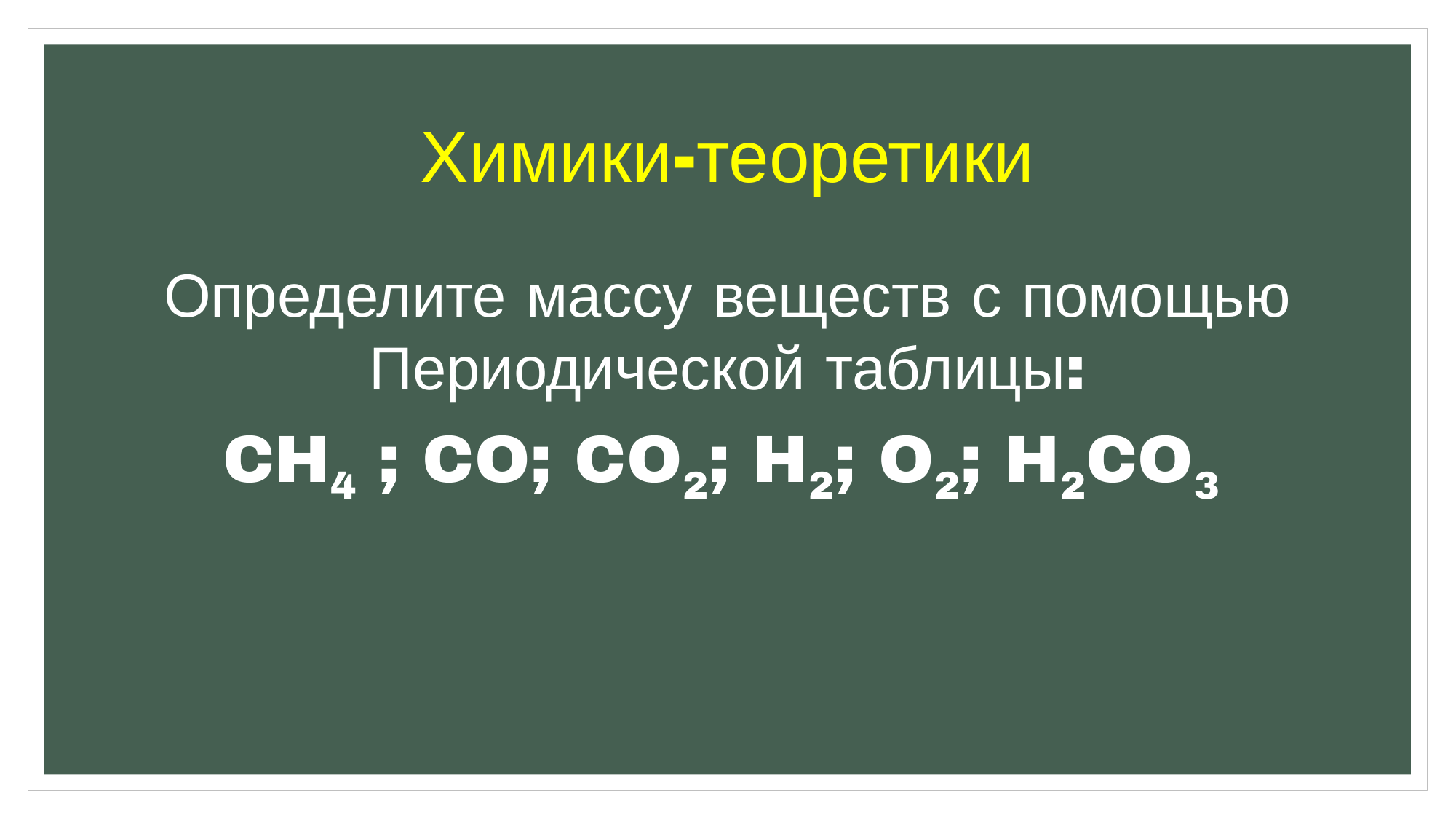

# Химики-теоретики
Определите массу веществ с помощью Периодической таблицы:
CH4 ; CO; CO2; H2; O2; H2CO3